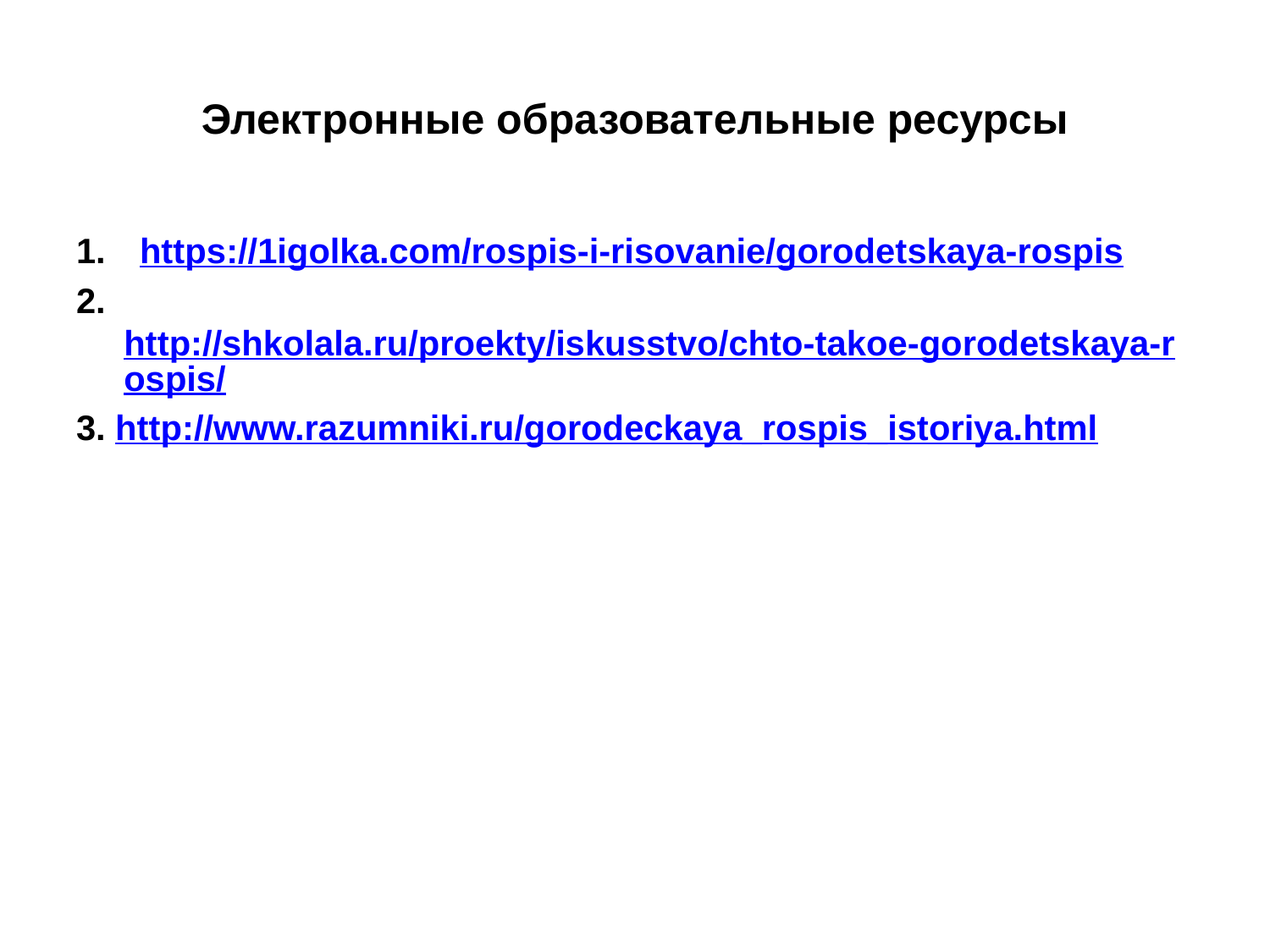

# Электронные образовательные ресурсы
https://1igolka.com/rospis-i-risovanie/gorodetskaya-rospis
2. http://shkolala.ru/proekty/iskusstvo/chto-takoe-gorodetskaya-rospis/
3. http://www.razumniki.ru/gorodeckaya_rospis_istoriya.html